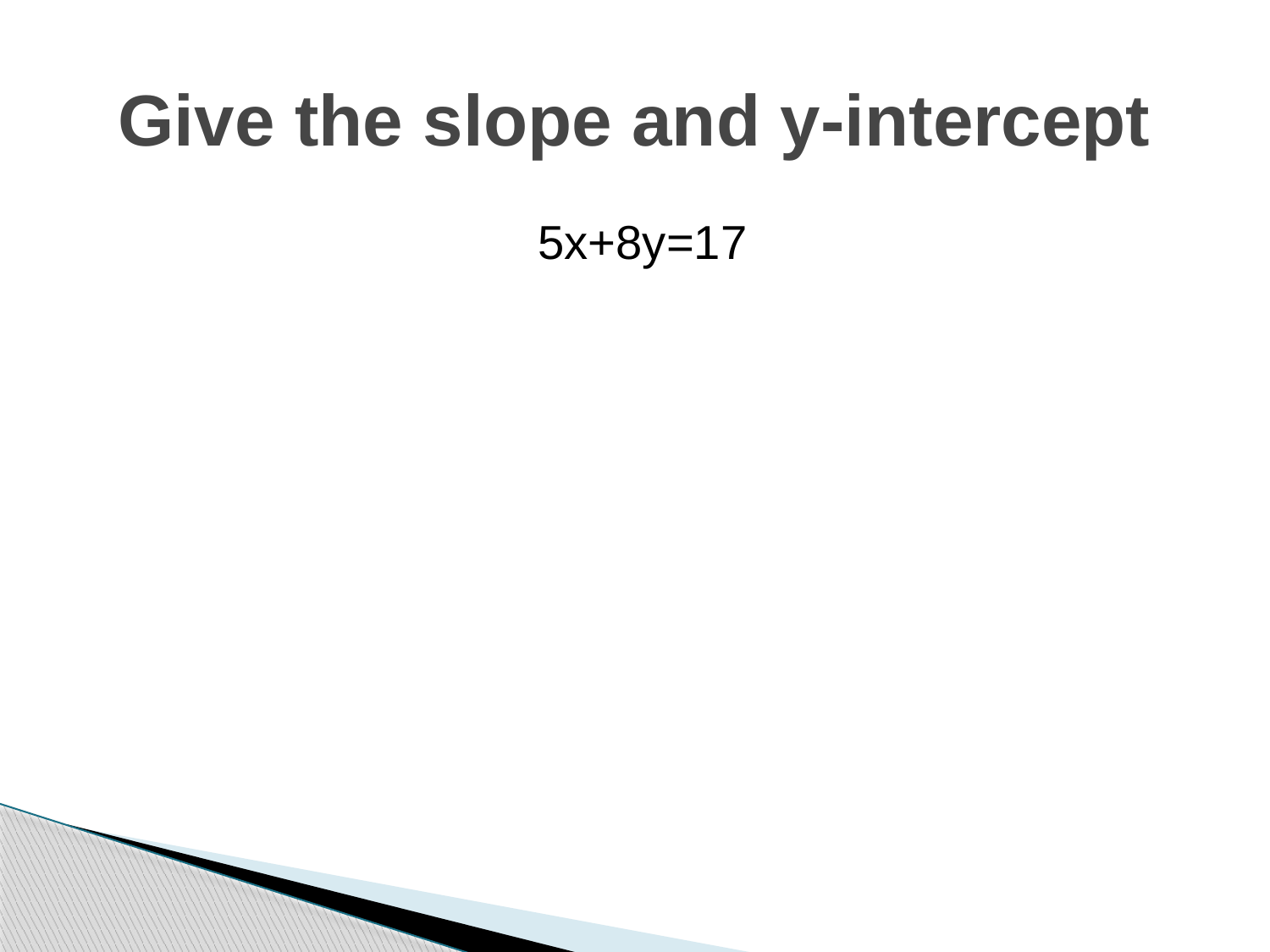

# Give the slope and y-intercept
5x+8y=17